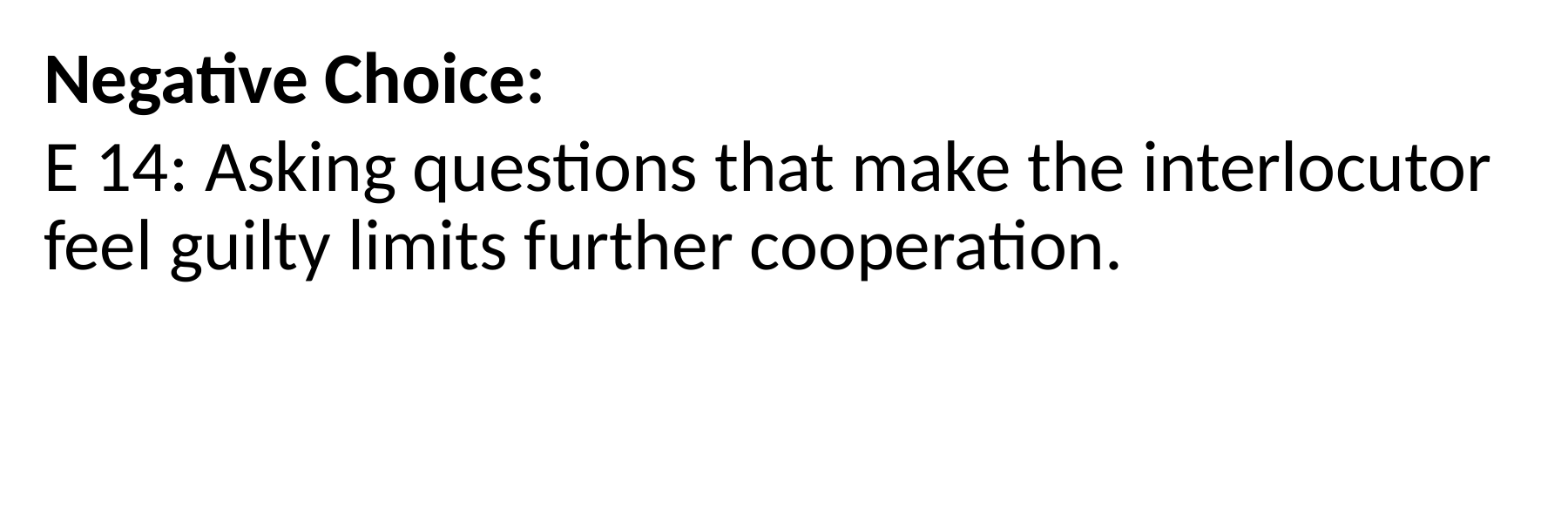

Negative Choice:
E 14: Asking questions that make the interlocutor feel guilty limits further cooperation.